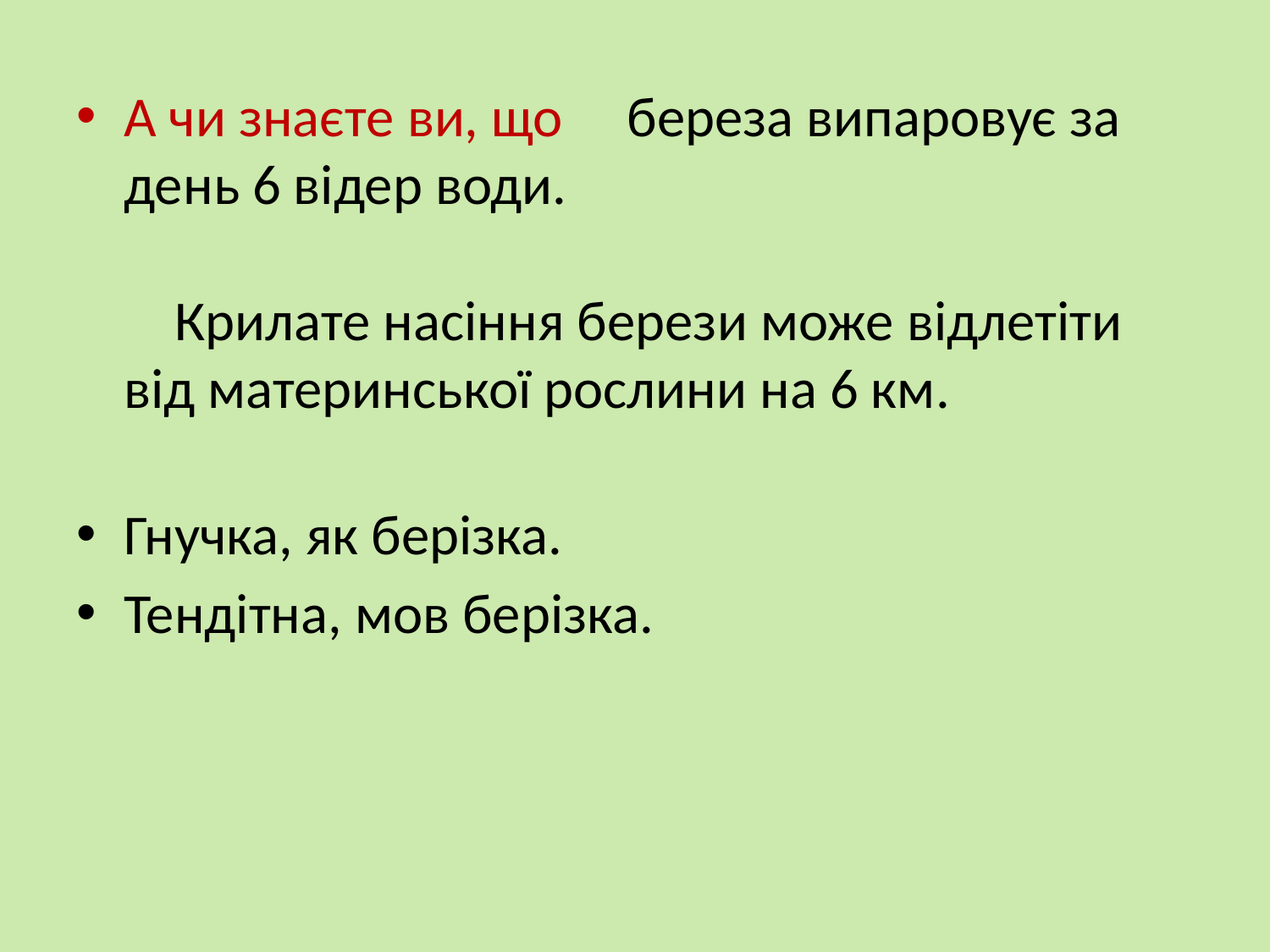

#
А чи знаєте ви, що     береза випаровує за день 6 відер води.
    Крилате насіння берези може відлетіти від материнської рослини на 6 км.
Гнучка, як берізка.
Тендітна, мов берізка.